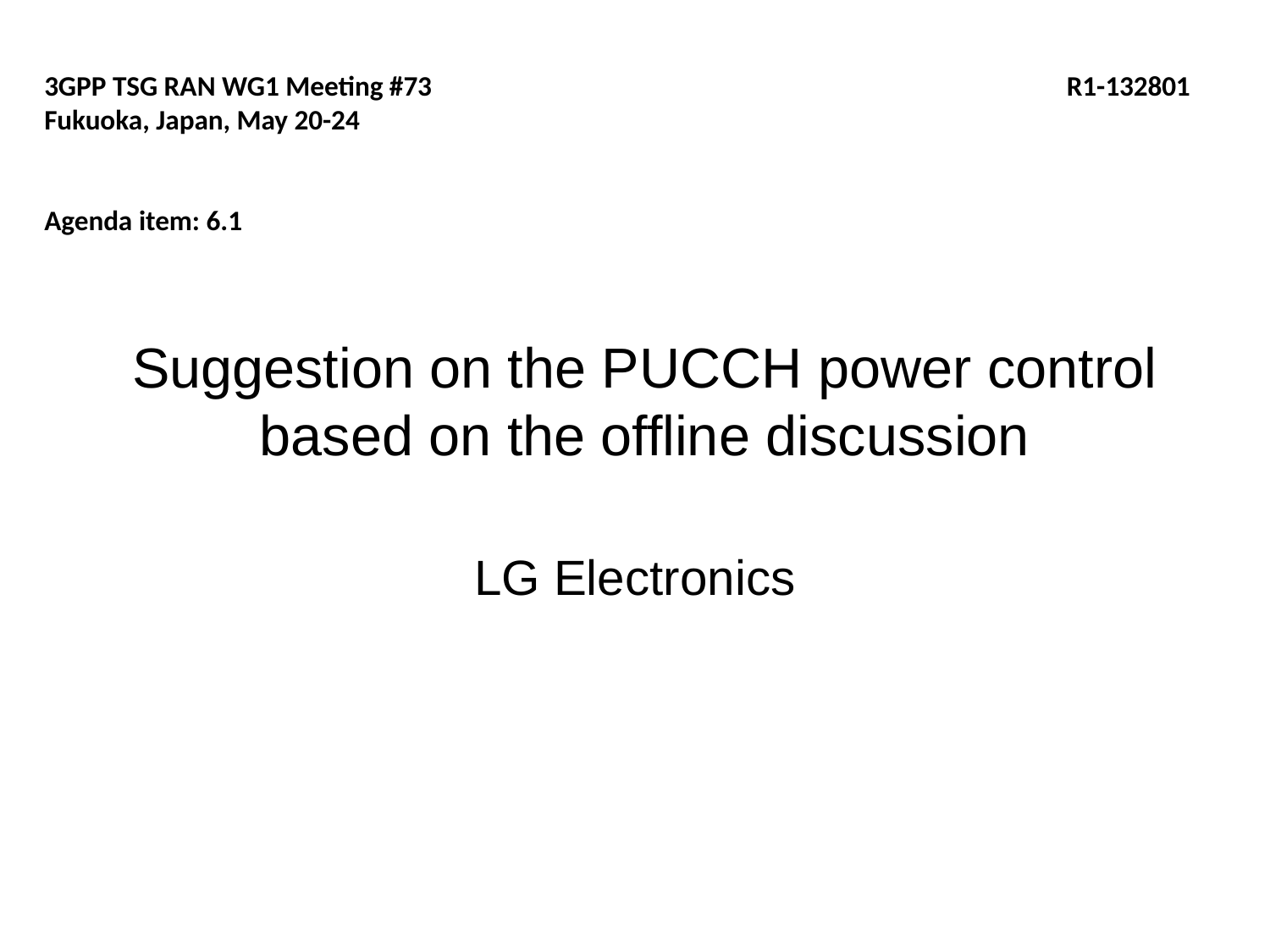

3GPP TSG RAN WG1 Meeting #73                                                  			 R1-132801
Fukuoka, Japan, May 20-24

Agenda item: 6.1
# Suggestion on the PUCCH power control based on the offline discussion
LG Electronics